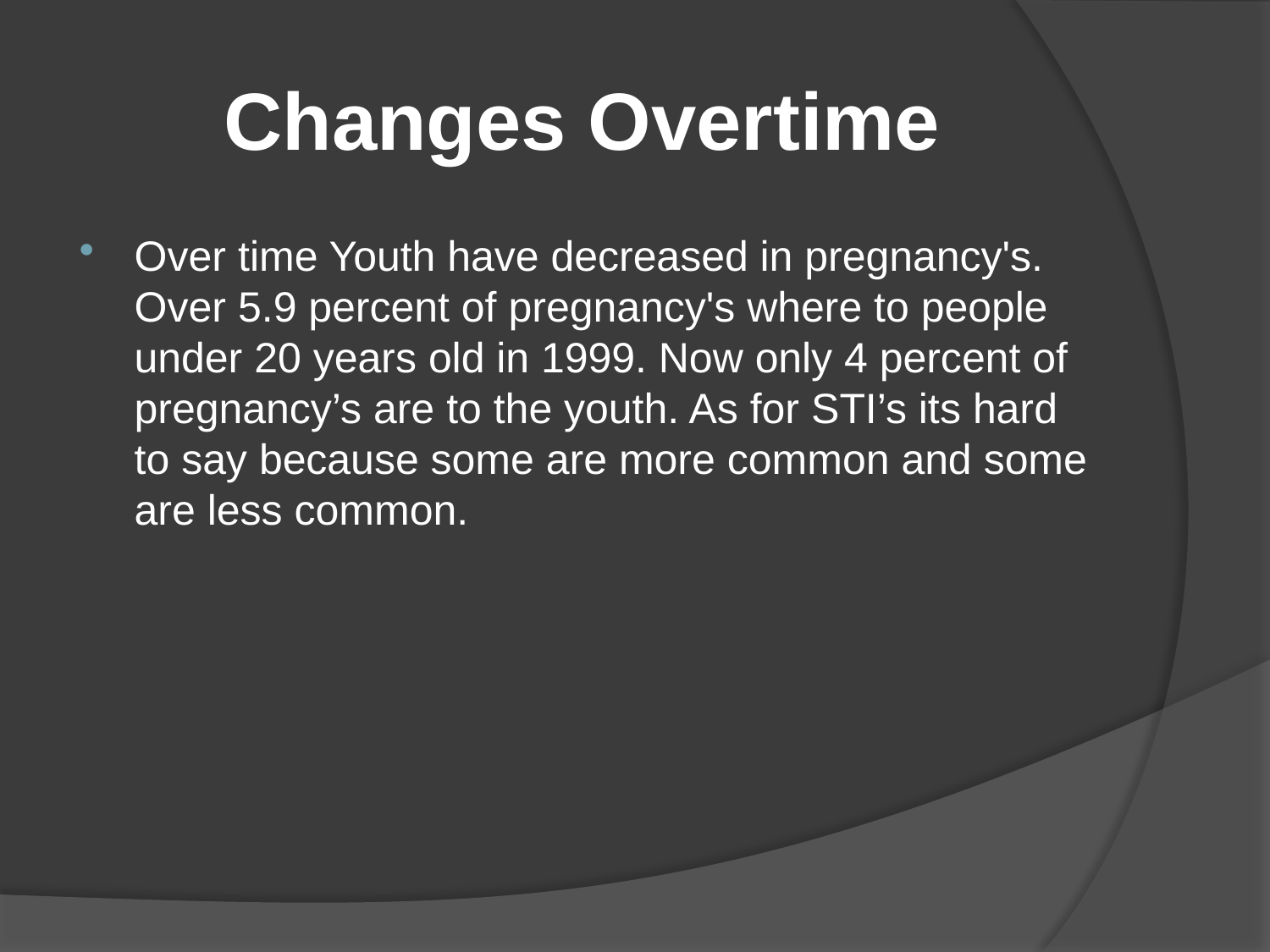

# Changes Overtime
Over time Youth have decreased in pregnancy's. Over 5.9 percent of pregnancy's where to people under 20 years old in 1999. Now only 4 percent of pregnancy’s are to the youth. As for STI’s its hard to say because some are more common and some are less common.